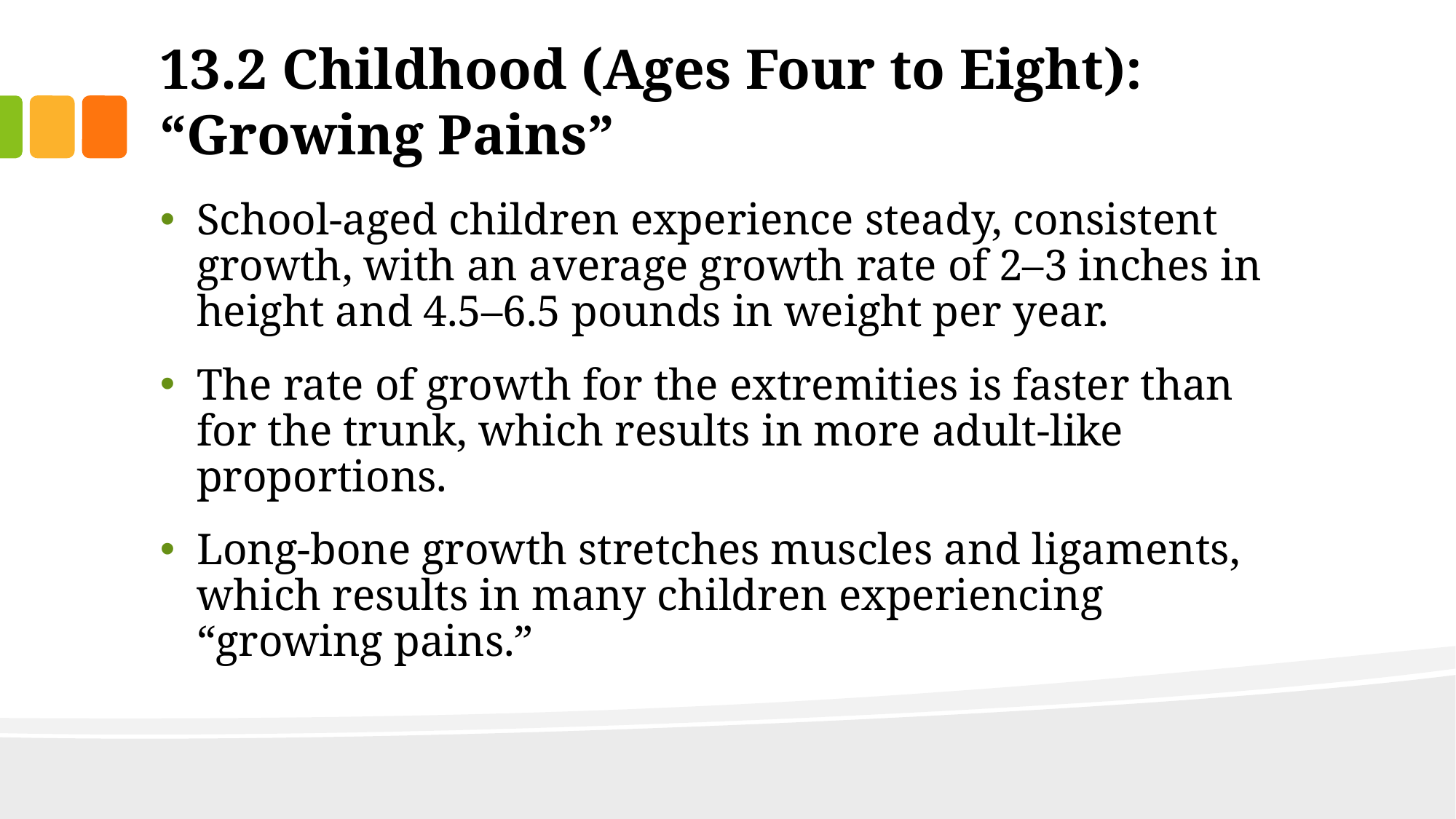

# 13.2 Childhood (Ages Four to Eight): “Growing Pains”
School-aged children experience steady, consistent growth, with an average growth rate of 2–3 inches in height and 4.5–6.5 pounds in weight per year.
The rate of growth for the extremities is faster than for the trunk, which results in more adult-like proportions.
Long-bone growth stretches muscles and ligaments, which results in many children experiencing “growing pains.”